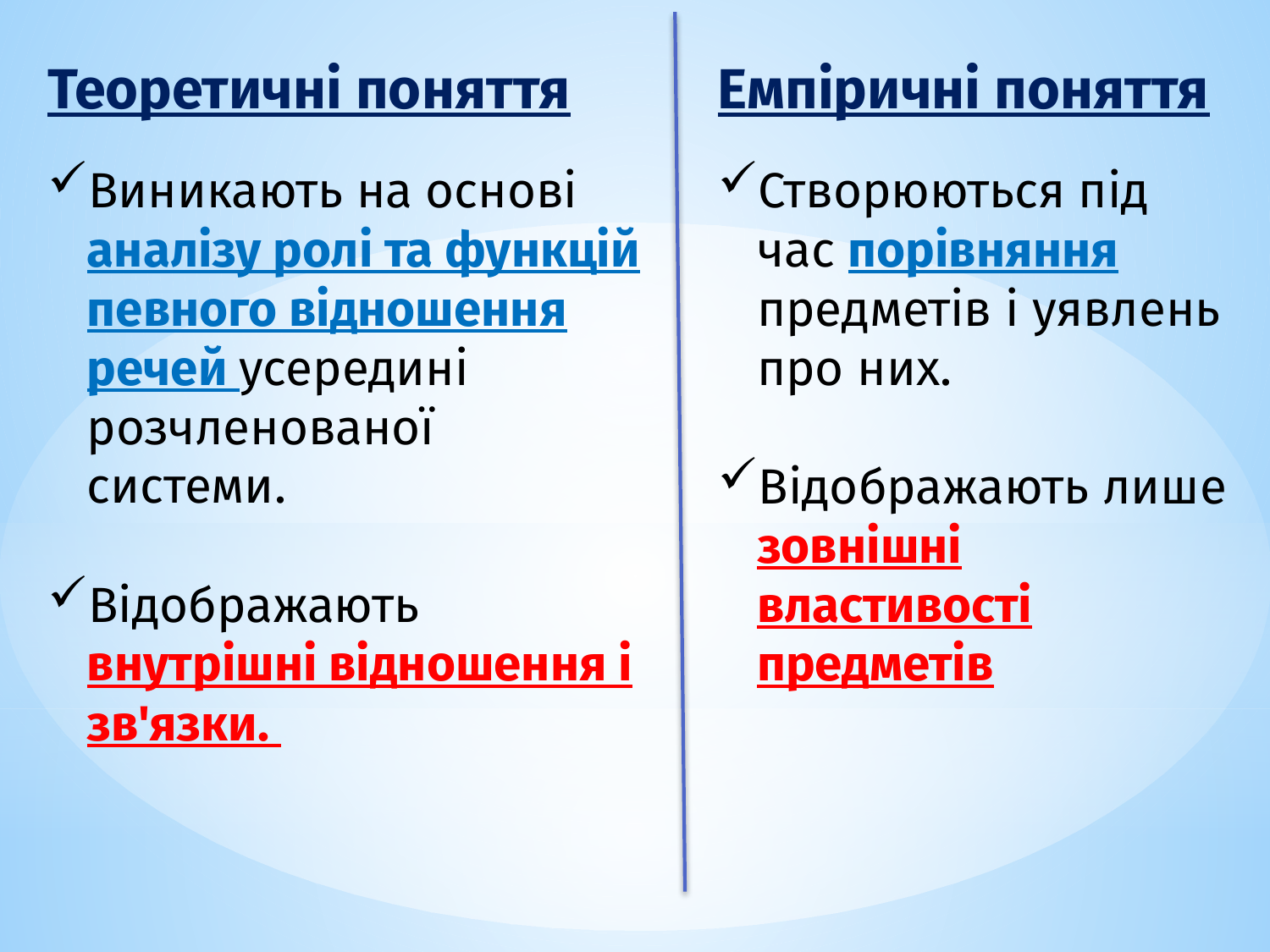

Теоретичні поняття

Виникають на основі аналізу ролі та функцій певного відношення речей усередині розчленованої системи.

Відображають внутрішні відношення і зв'язки.
Емпіричні поняття

Створюються під час порівняння предметів і уявлень про них.

Відображають лише зовнішні властивості предметів